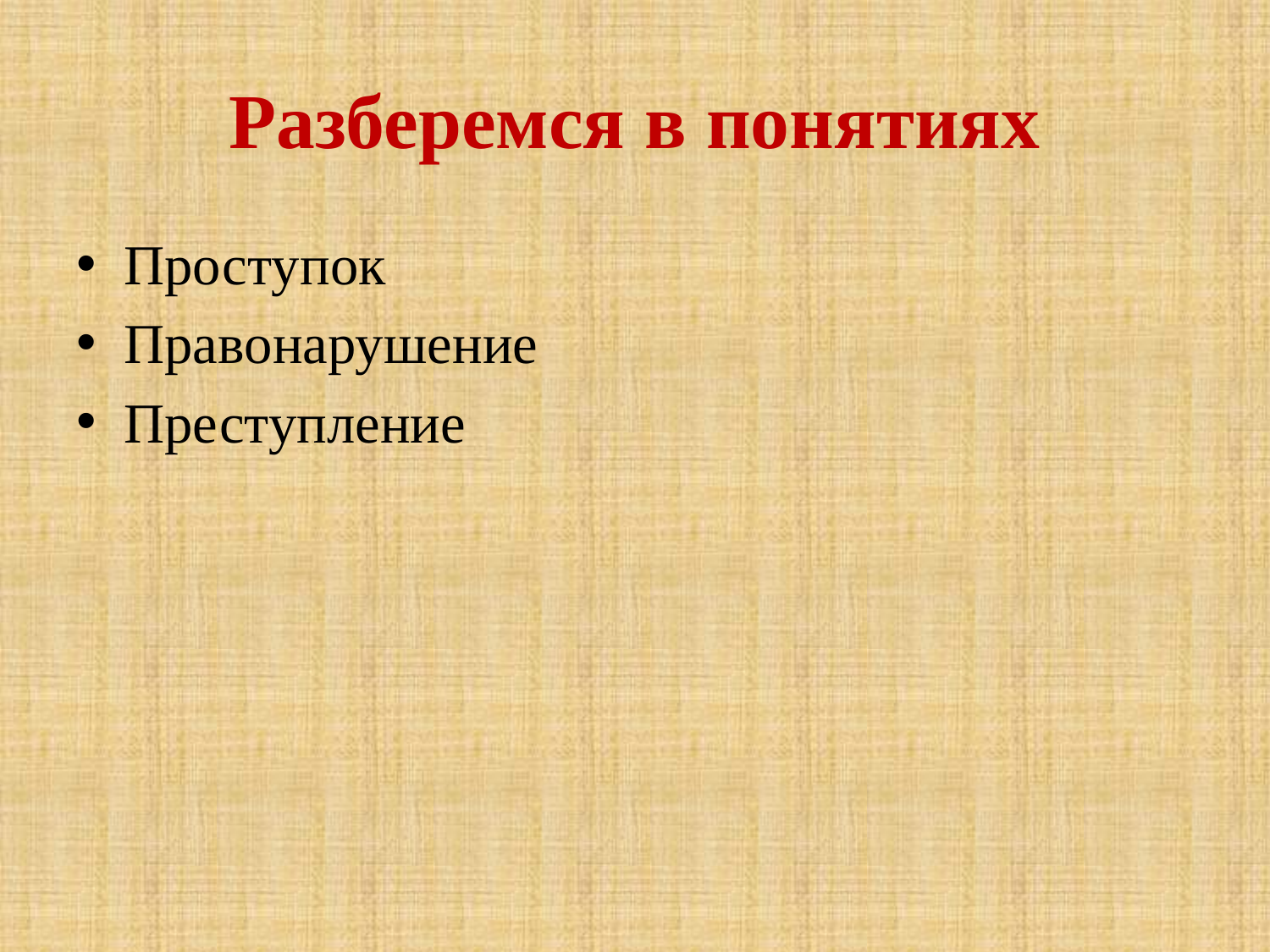

# Разберемся в понятиях
Проступок
Правонарушение
Преступление